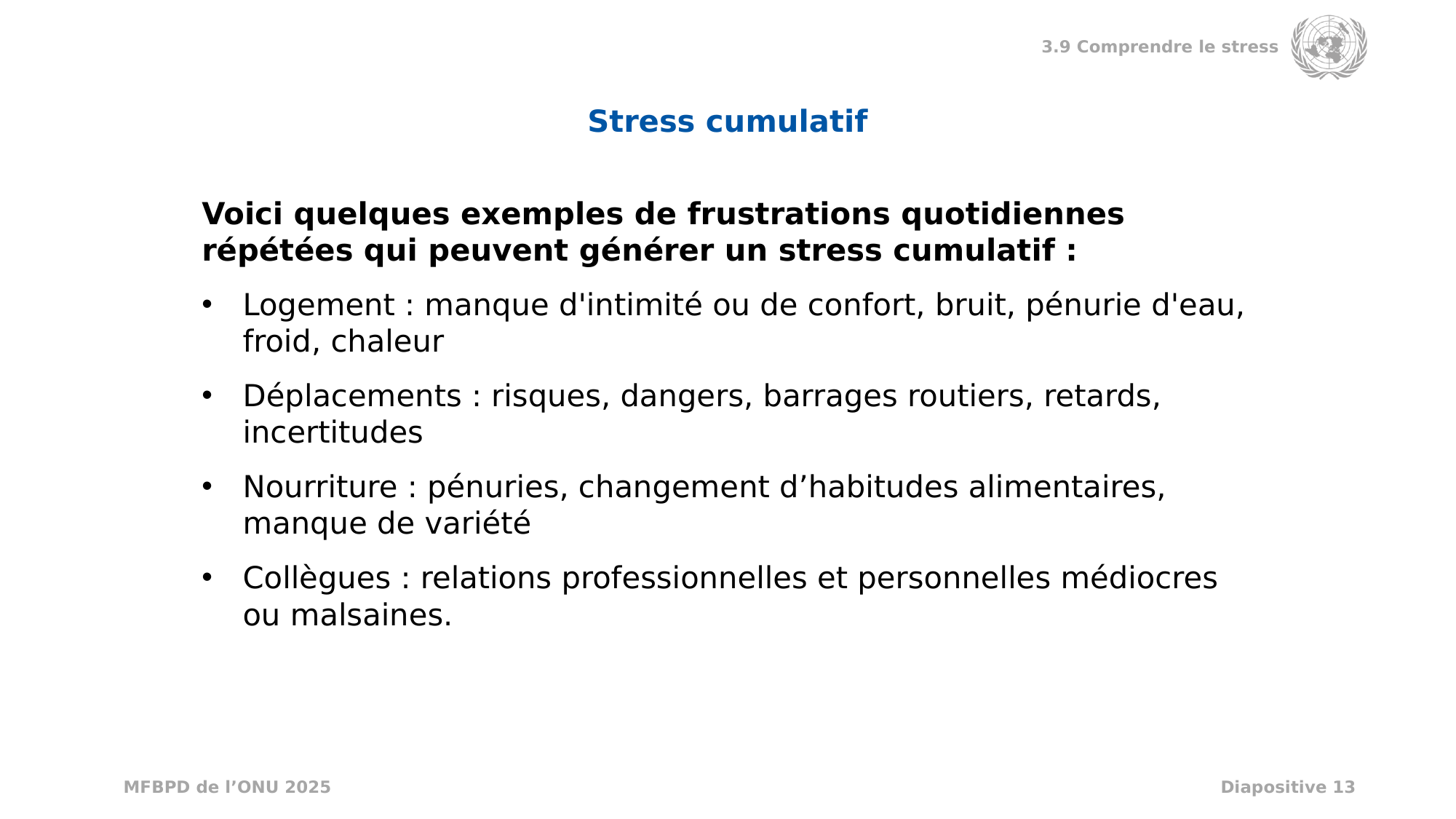

Stress cumulatif
Voici quelques exemples de frustrations quotidiennes répétées qui peuvent générer un stress cumulatif :
Logement : manque d'intimité ou de confort, bruit, pénurie d'eau, froid, chaleur
Déplacements : risques, dangers, barrages routiers, retards, incertitudes
Nourriture : pénuries, changement d’habitudes alimentaires, manque de variété
Collègues : relations professionnelles et personnelles médiocres ou malsaines.